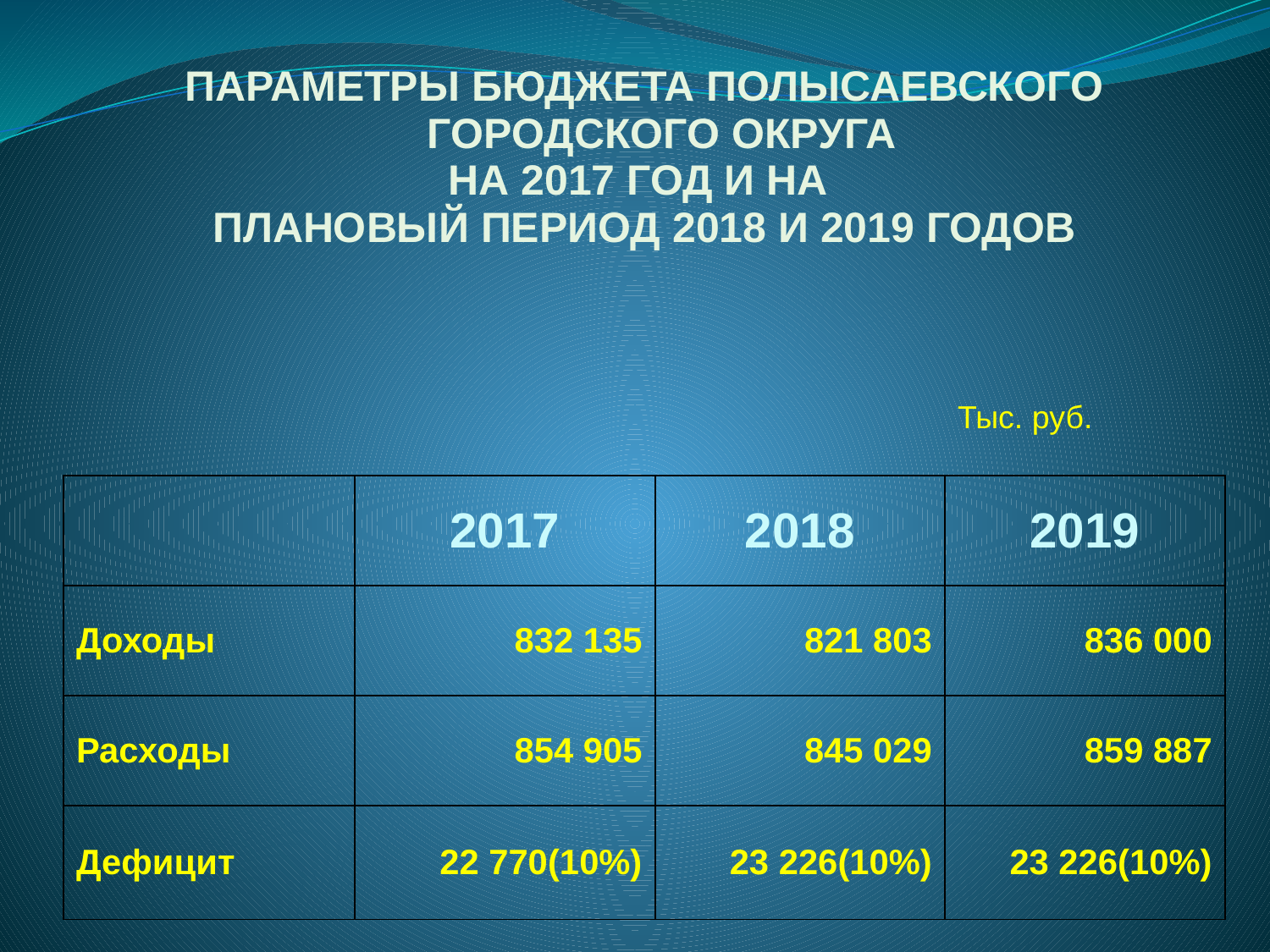

| ПАРАМЕТРЫ БЮДЖЕТА ПОЛЫСАЕВСКОГО ГОРОДСКОГО ОКРУГА НА 2017 ГОД И НА ПЛАНОВЫЙ ПЕРИОД 2018 И 2019 ГОДОВ |  |  |  |
| --- | --- | --- | --- |
|  |  |  | Тыс. руб. |
|  | 2017 | 2018 | 2019 |
| Доходы | 832 135 | 821 803 | 836 000 |
| Расходы | 854 905 | 845 029 | 859 887 |
| Дефицит | 22 770(10%) | 23 226(10%) | 23 226(10%) |